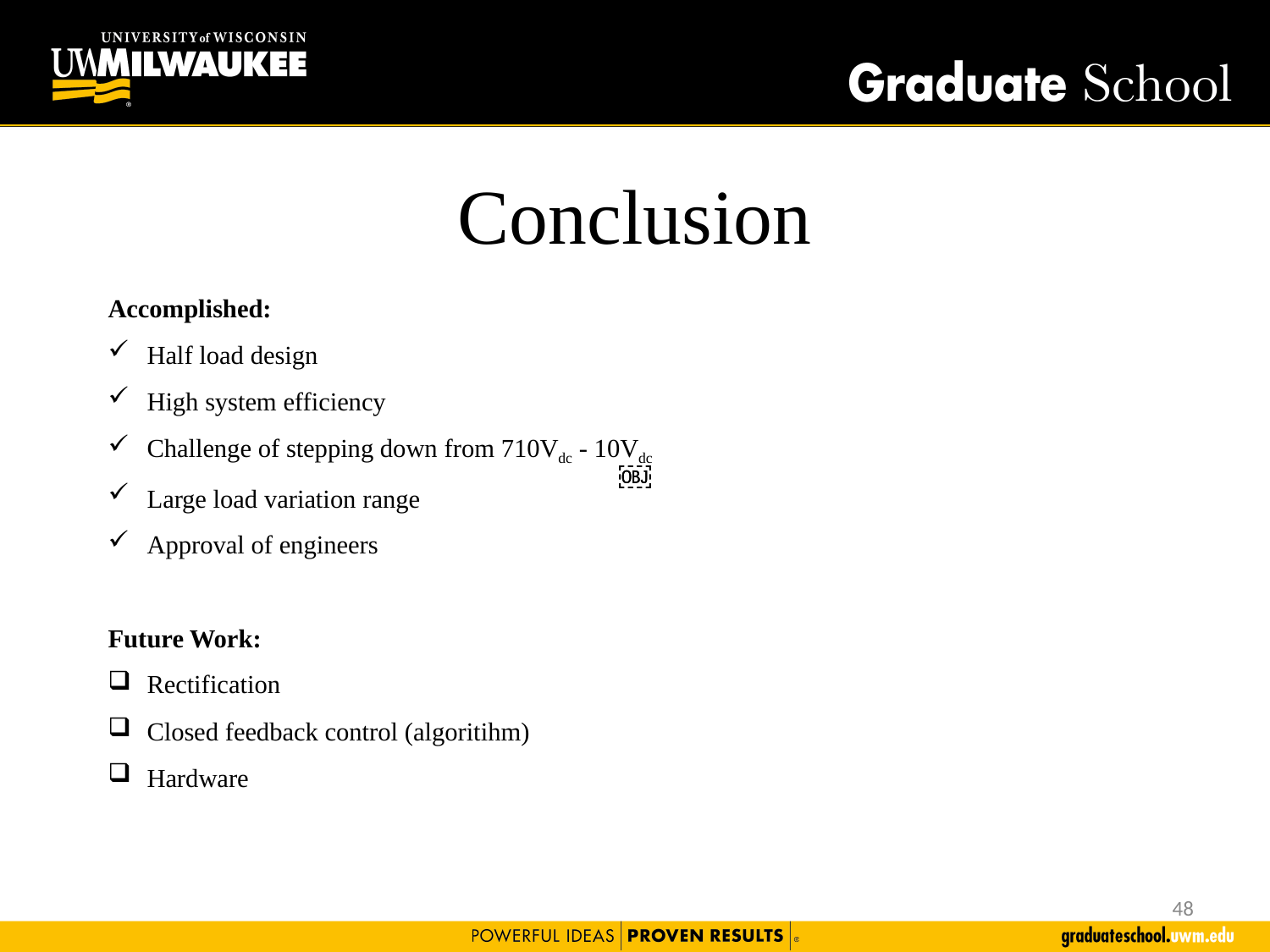

# Conclusion
Accomplished:
Half load design
High system efficiency
Challenge of stepping down from 710Vdc - 10Vdc
Large load variation range
Approval of engineers

Future Work:
Rectification
Closed feedback control (algoritihm)
Hardware
￼
￼
48